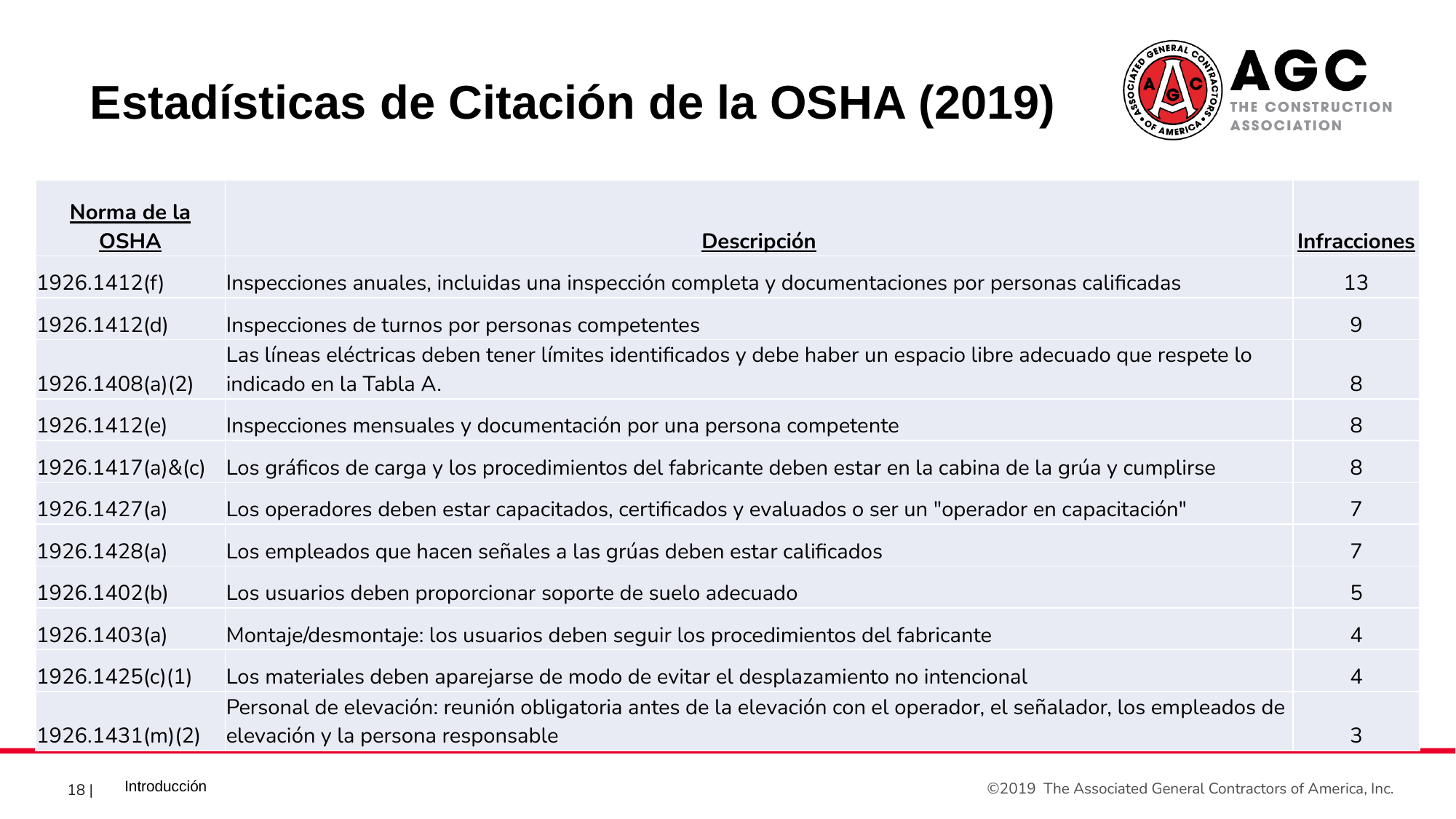

Estadísticas de Citación de la OSHA (2019)
| Norma de la OSHA | Descripción | Infracciones |
| --- | --- | --- |
| 1926.1412(f) | Inspecciones anuales, incluidas una inspección completa y documentaciones por personas calificadas | 13 |
| 1926.1412(d) | Inspecciones de turnos por personas competentes | 9 |
| 1926.1408(a)(2) | Las líneas eléctricas deben tener límites identificados y debe haber un espacio libre adecuado que respete lo indicado en la Tabla A. | 8 |
| 1926.1412(e) | Inspecciones mensuales y documentación por una persona competente | 8 |
| 1926.1417(a)&(c) | Los gráficos de carga y los procedimientos del fabricante deben estar en la cabina de la grúa y cumplirse | 8 |
| 1926.1427(a) | Los operadores deben estar capacitados, certificados y evaluados o ser un "operador en capacitación" | 7 |
| 1926.1428(a) | Los empleados que hacen señales a las grúas deben estar calificados | 7 |
| 1926.1402(b) | Los usuarios deben proporcionar soporte de suelo adecuado | 5 |
| 1926.1403(a) | Montaje/desmontaje: los usuarios deben seguir los procedimientos del fabricante | 4 |
| 1926.1425(c)(1) | Los materiales deben aparejarse de modo de evitar el desplazamiento no intencional | 4 |
| 1926.1431(m)(2) | Personal de elevación: reunión obligatoria antes de la elevación con el operador, el señalador, los empleados de elevación y la persona responsable | 3 |
Introducción